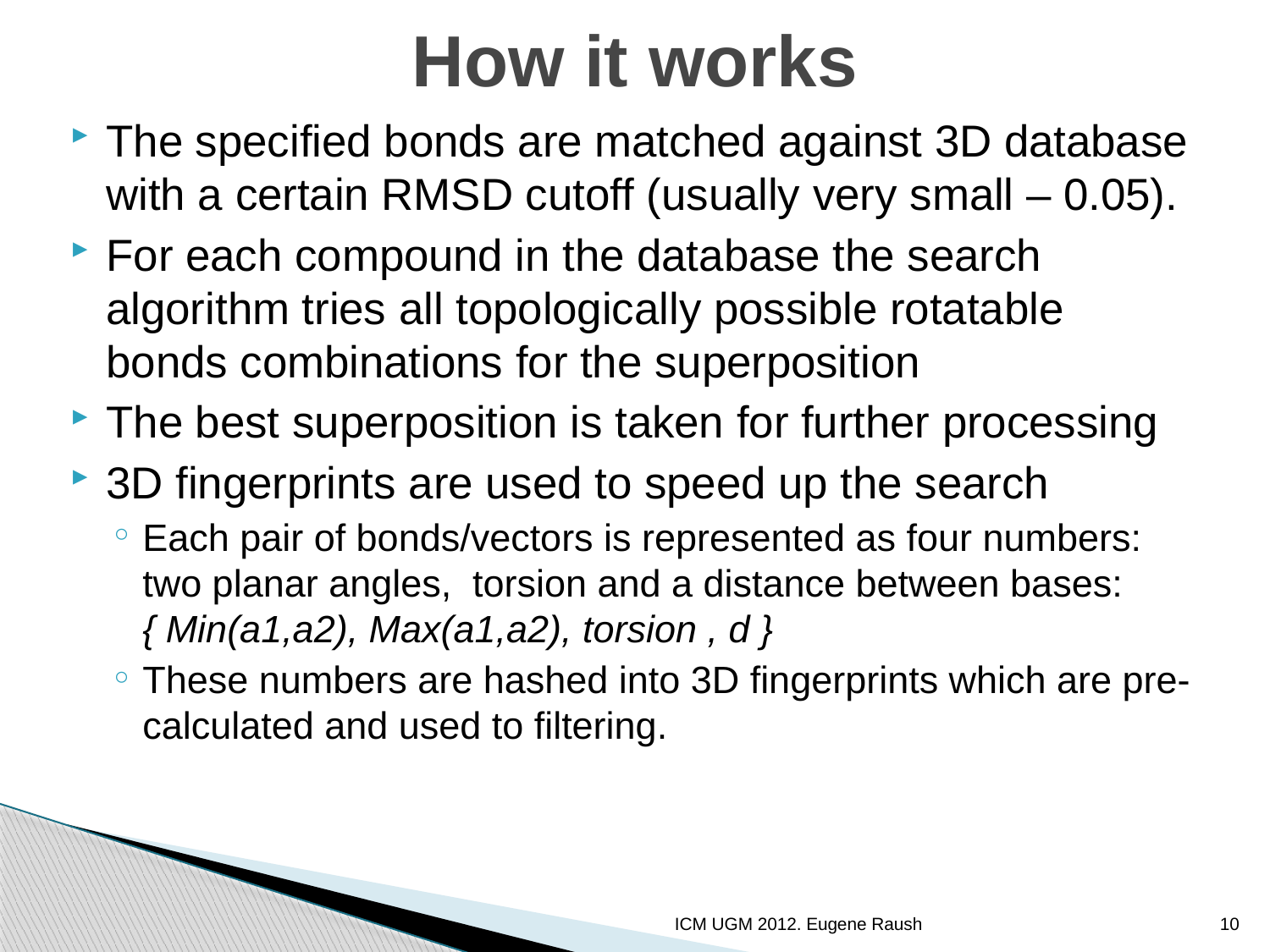

# How it works
The specified bonds are matched against 3D database with a certain RMSD cutoff (usually very small – 0.05).
For each compound in the database the search algorithm tries all topologically possible rotatable bonds combinations for the superposition
The best superposition is taken for further processing
3D fingerprints are used to speed up the search
Each pair of bonds/vectors is represented as four numbers:  two planar angles,  torsion and a distance between bases: { Min(a1,a2), Max(a1,a2), torsion , d }
These numbers are hashed into 3D fingerprints which are pre-calculated and used to filtering.
ICM UGM 2012. Eugene Raush
10